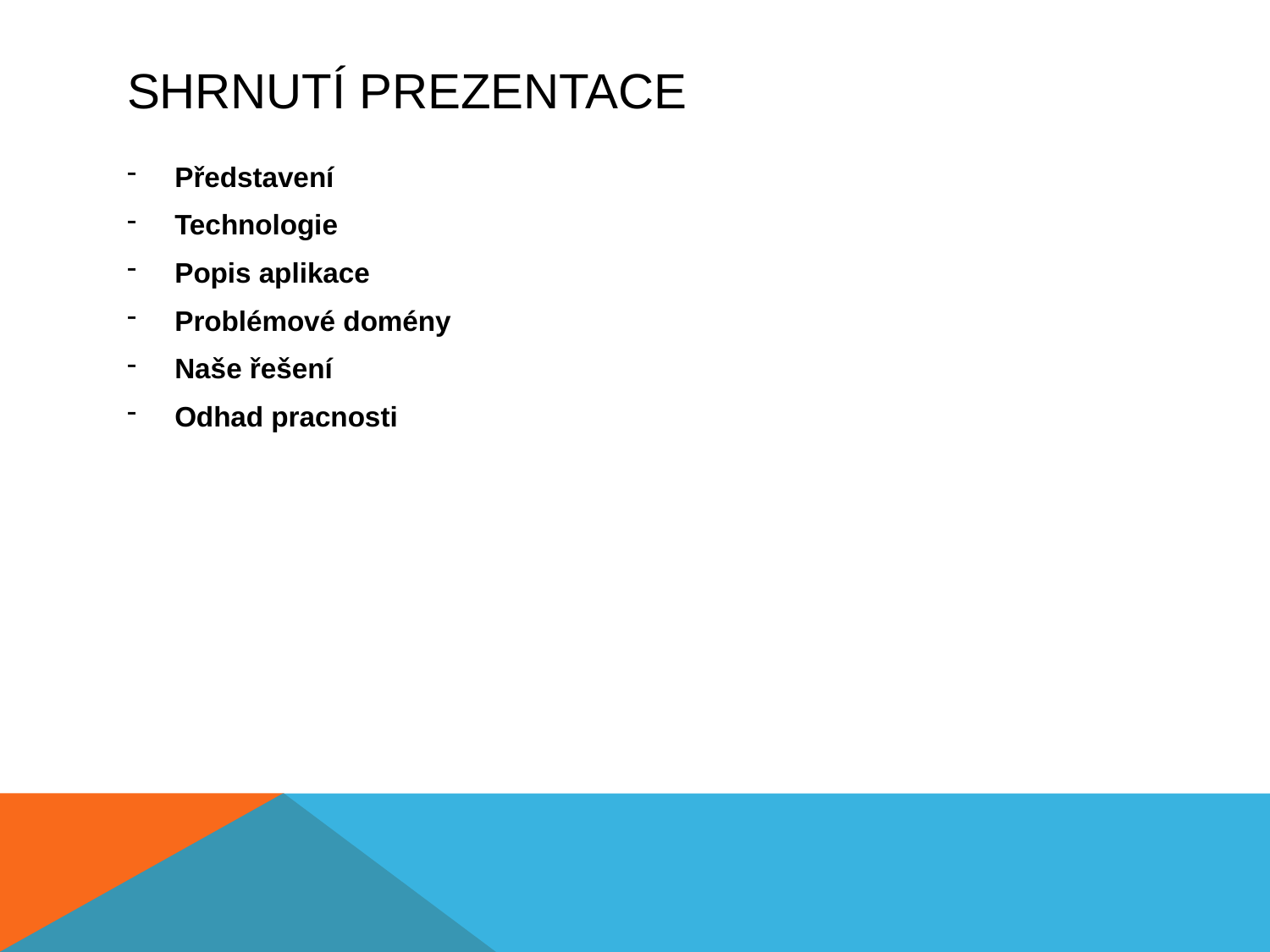

# Shrnutí prezentace
Představení
Technologie
Popis aplikace
Problémové domény
Naše řešení
Odhad pracnosti